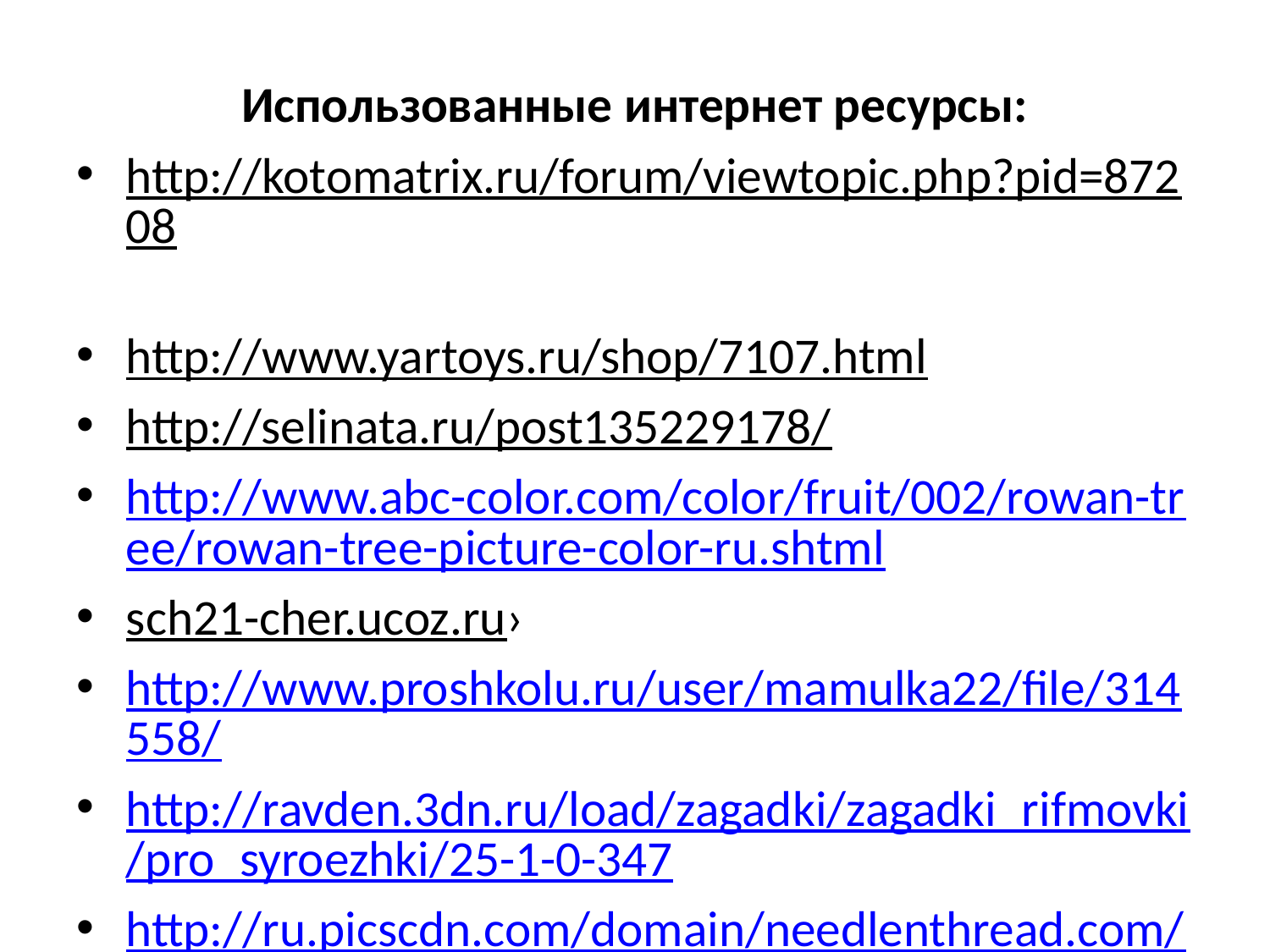

Использованные интернет ресурсы:
http://kotomatrix.ru/forum/viewtopic.php?pid=87208
http://www.yartoys.ru/shop/7107.html
http://selinata.ru/post135229178/
http://www.abc-color.com/color/fruit/002/rowan-tree/rowan-tree-picture-color-ru.shtml
sch21-cher.ucoz.ru›
http://www.proshkolu.ru/user/mamulka22/file/314558/
http://ravden.3dn.ru/load/zagadki/zagadki_rifmovki/pro_syroezhki/25-1-0-347
http://ru.picscdn.com/domain/needlenthread.com/
http://www.proshkolu.ru/user/Polikarpowa/file/685532/